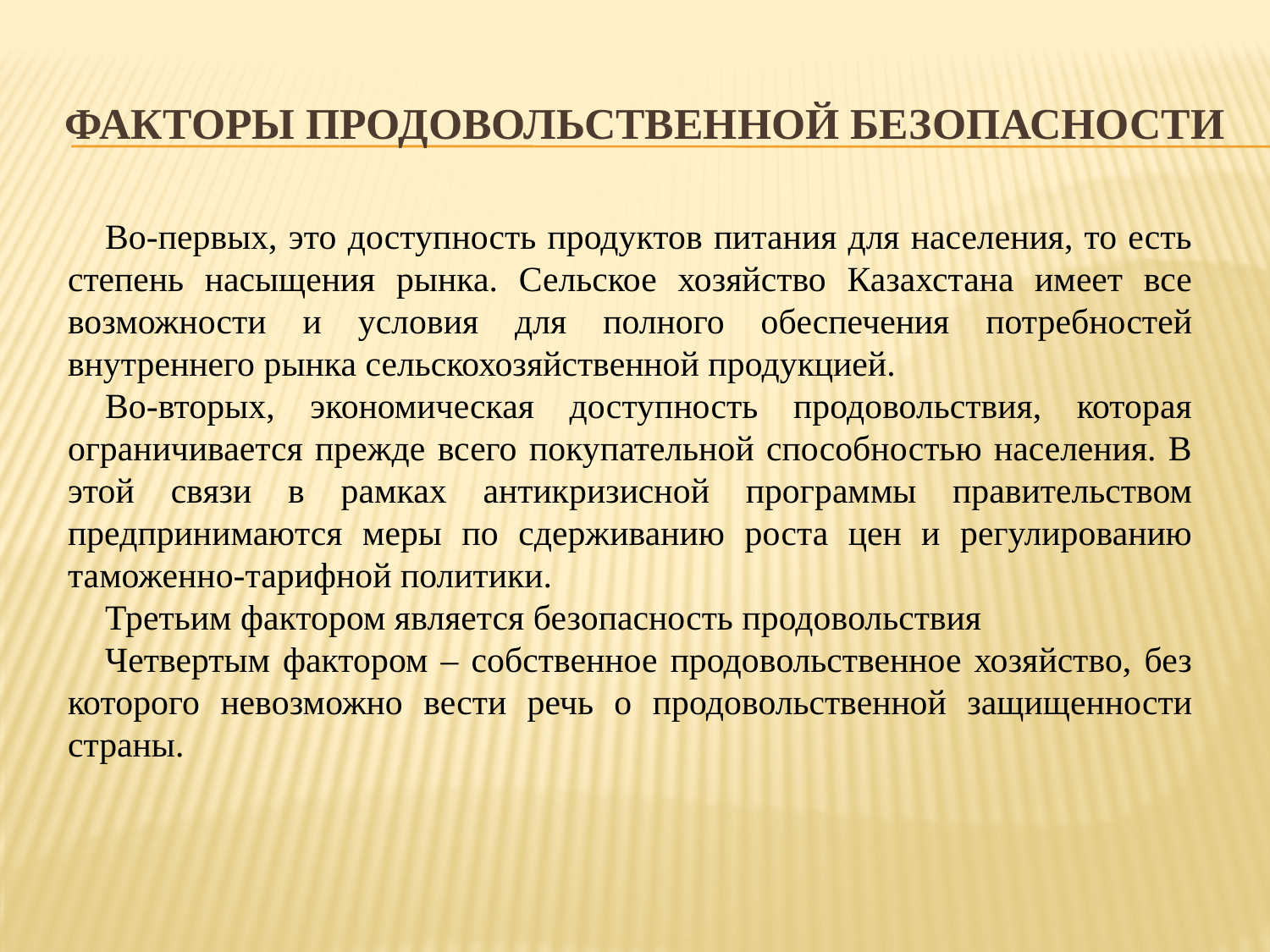

# Факторы продовольственной безопасности
Во-первых, это доступность продуктов питания для населения, то есть степень насыщения рынка. Сельское хозяйство Казахстана имеет все возможности и условия для полного обеспечения потребностей внутреннего рынка сельскохозяйственной продукцией.
Во-вторых, экономическая доступность продовольствия, которая ограничивается прежде всего покупательной способностью населения. В этой связи в рамках антикризисной программы правительством предпринимаются меры по сдерживанию роста цен и регулированию таможенно-тарифной политики.
Третьим фактором является безопасность продовольствия
Четвертым фактором – собственное продовольственное хозяйство, без которого невозможно вести речь о продовольственной защищенности страны.